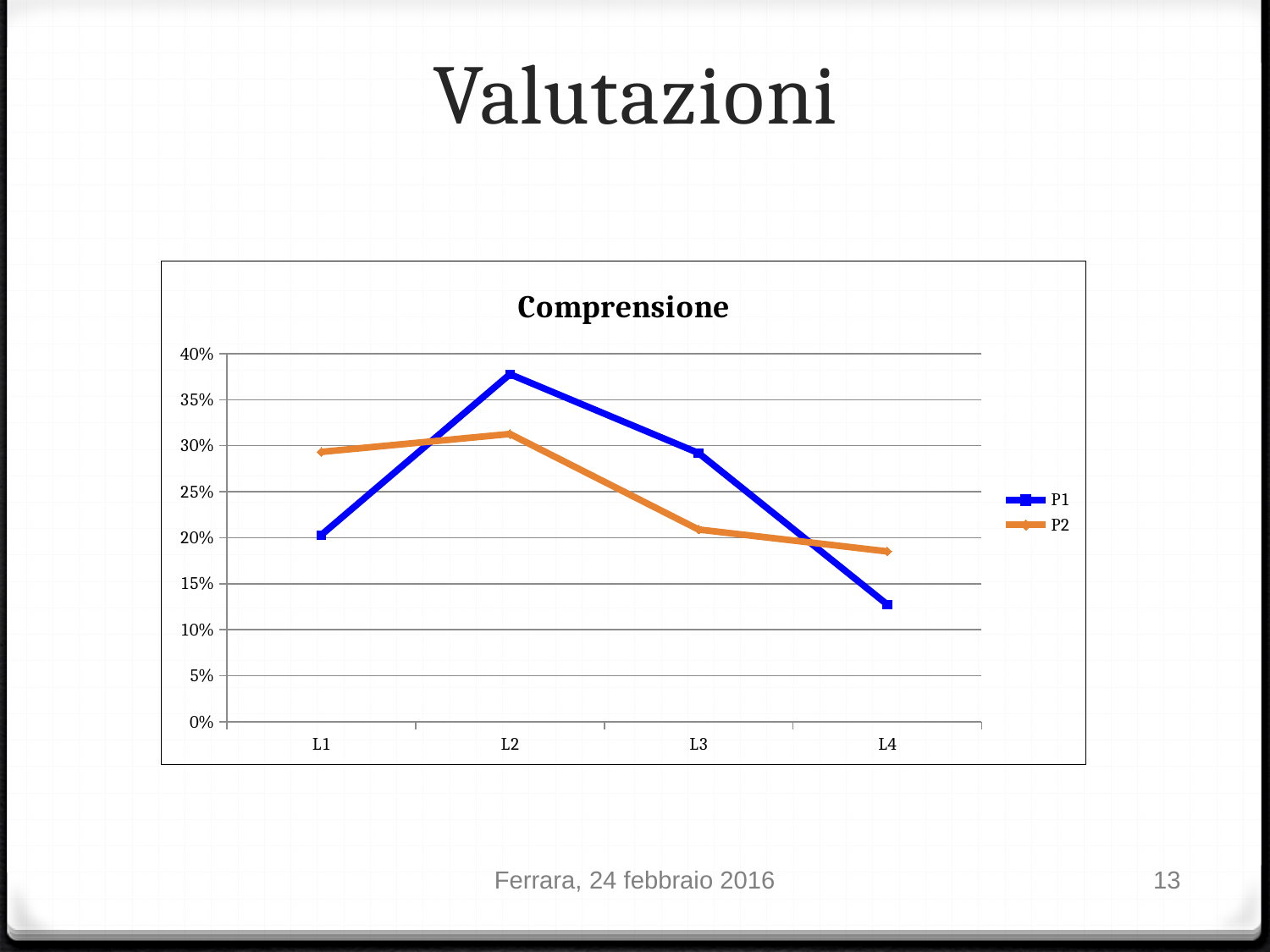

# Valutazioni

### Chart: Comprensione

| Category | P1 | P2 |
|---|---|---|
| L1 | 0.202886247877759 | 0.293290043290043 |
| L2 | 0.377758913412564 | 0.312770562770563 |
| L3 | 0.292020373514431 | 0.208874458874459 |
| L4 | 0.127334465195246 | 0.185064935064935 |
Ferrara, 24 febbraio 2016
13